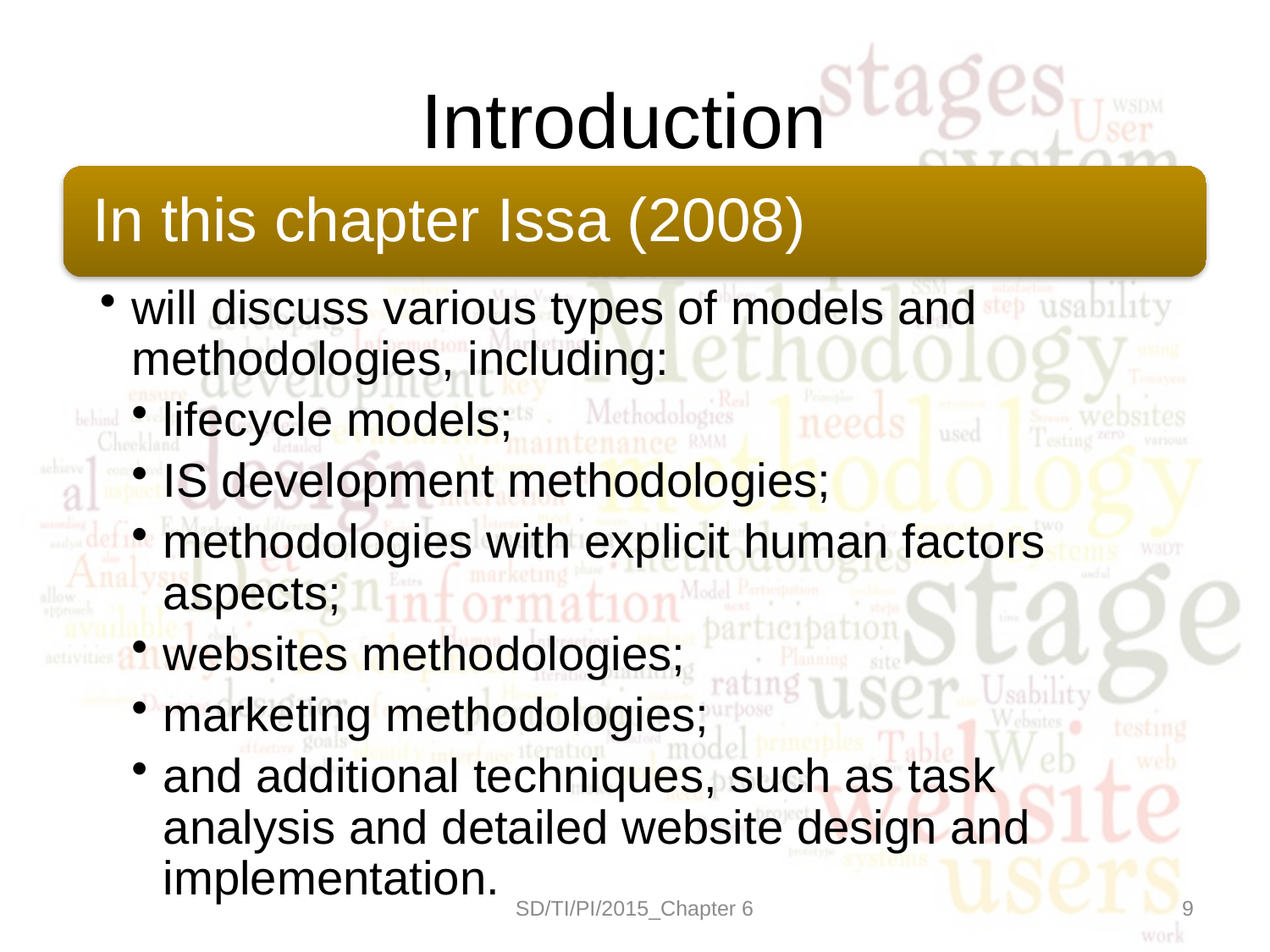

# Introduction
In this chapter Issa (2008)
will discuss various types of models and methodologies, including:
lifecycle models;
IS development methodologies;
methodologies with explicit human factors aspects;
websites methodologies;
marketing methodologies;
and additional techniques, such as task analysis and detailed website design and implementation.
SD/TI/PI/2015_Chapter 6
9